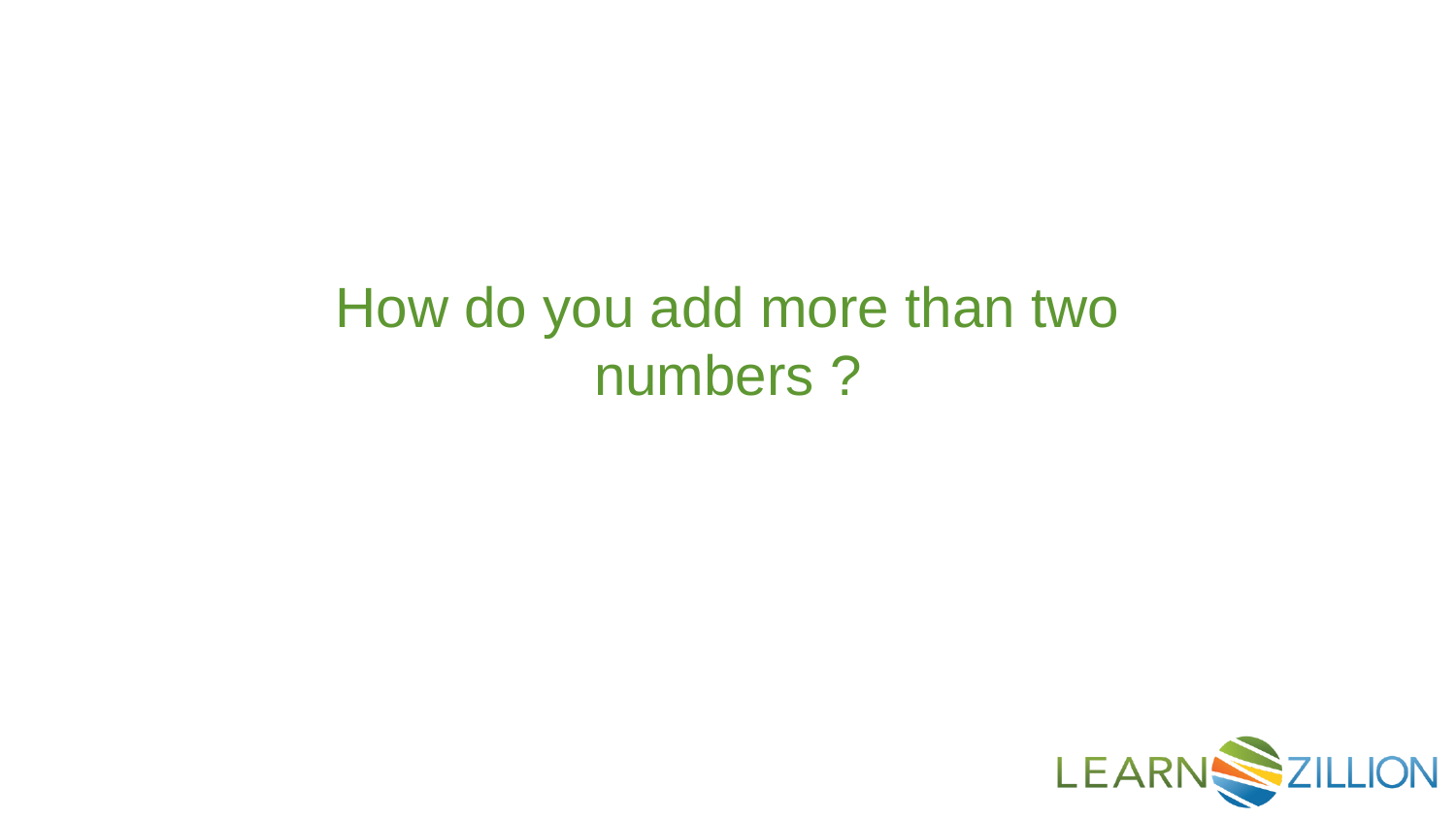

How do you add more than two numbers ?